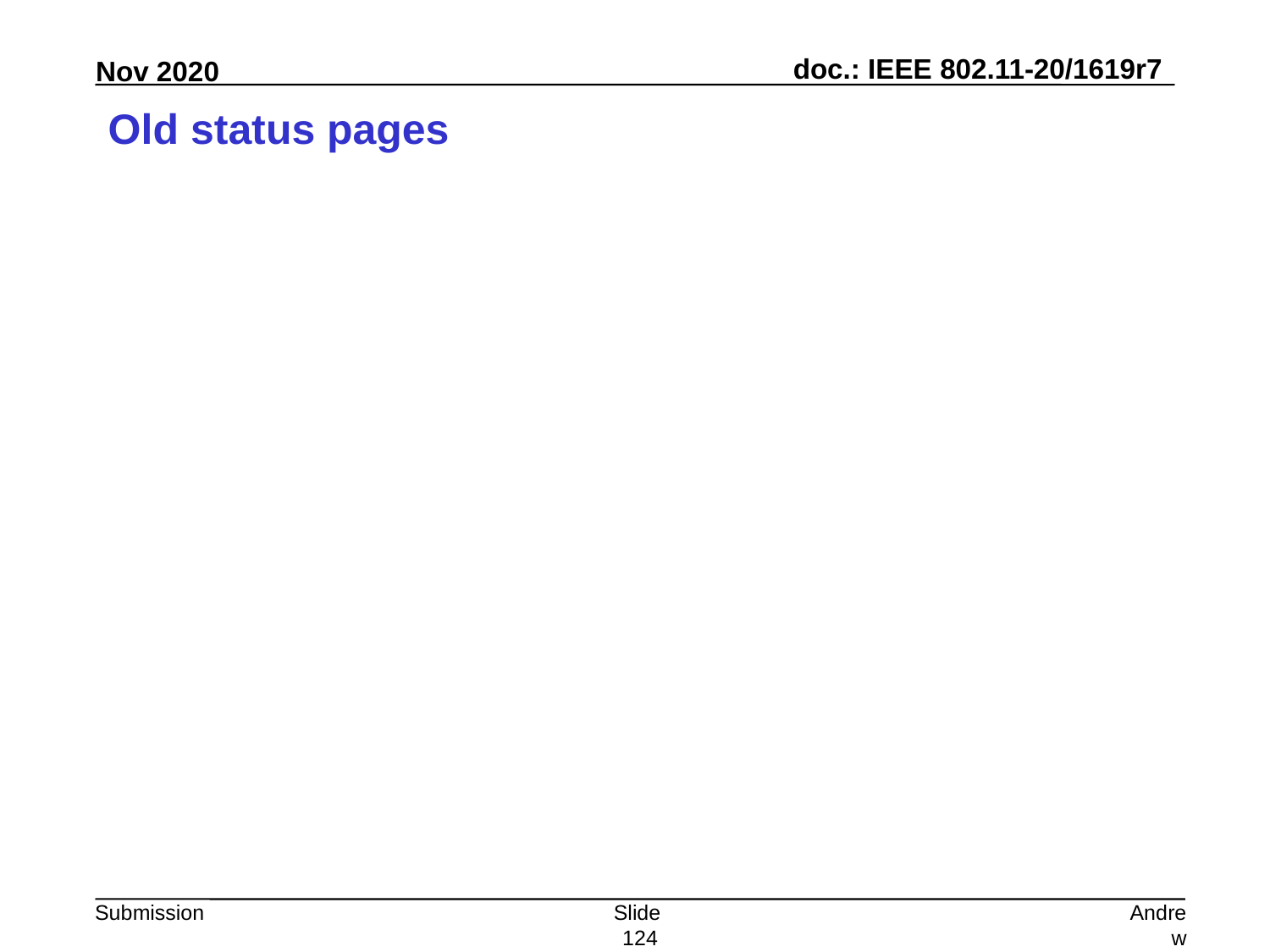

# Old status pages

Slide 124
Andrew Myles, Cisco